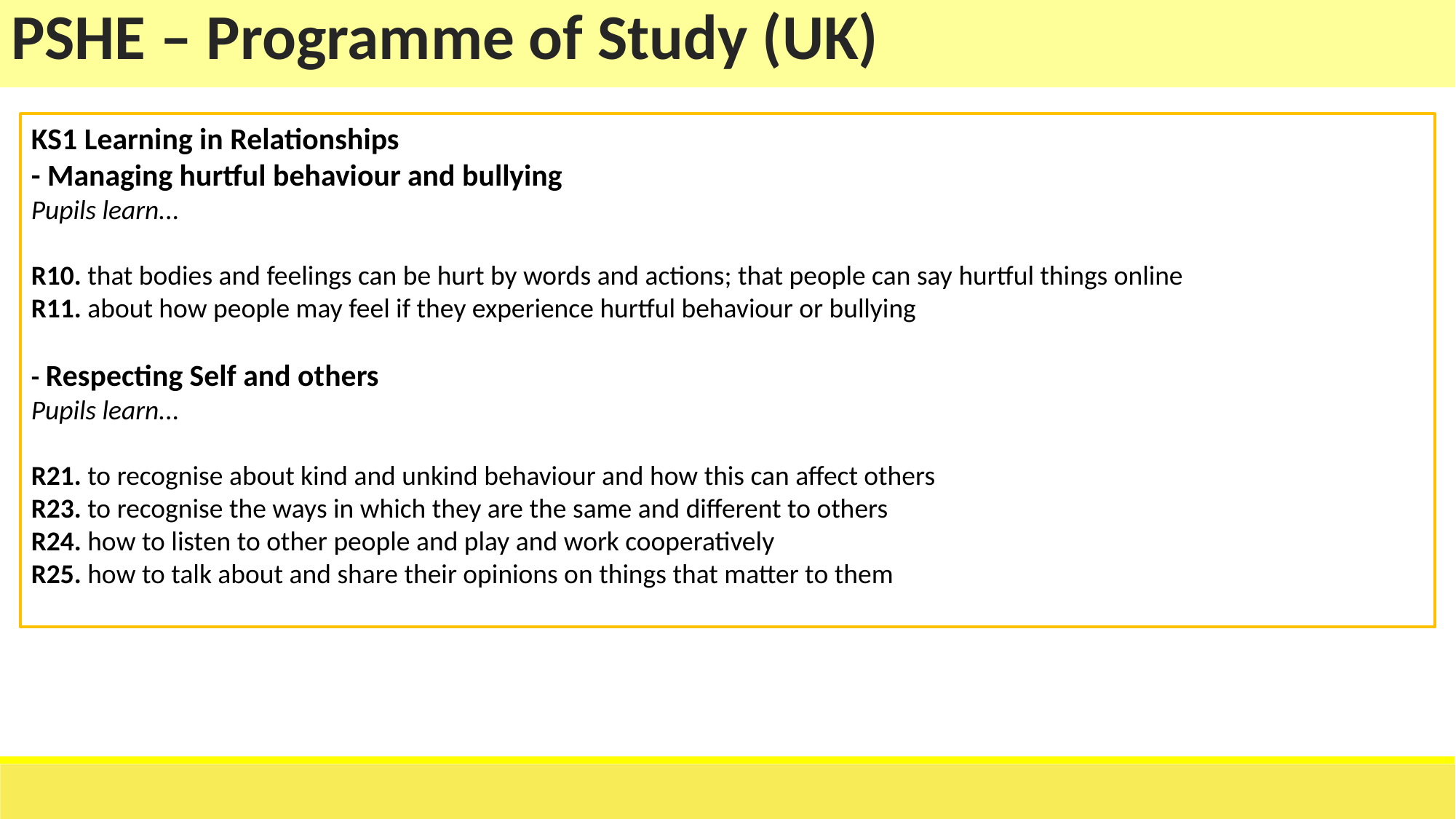

| PSHE – Programme of Study (UK) |
| --- |
KS1 Learning in Relationships
- Managing hurtful behaviour and bullying
Pupils learn...

R10. that bodies and feelings can be hurt by words and actions; that people can say hurtful things online
R11. about how people may feel if they experience hurtful behaviour or bullying

- Respecting Self and others
Pupils learn...

R21. to recognise about kind and unkind behaviour and how this can affect others
R23. to recognise the ways in which they are the same and different to others
R24. how to listen to other people and play and work cooperatively
R25. how to talk about and share their opinions on things that matter to them